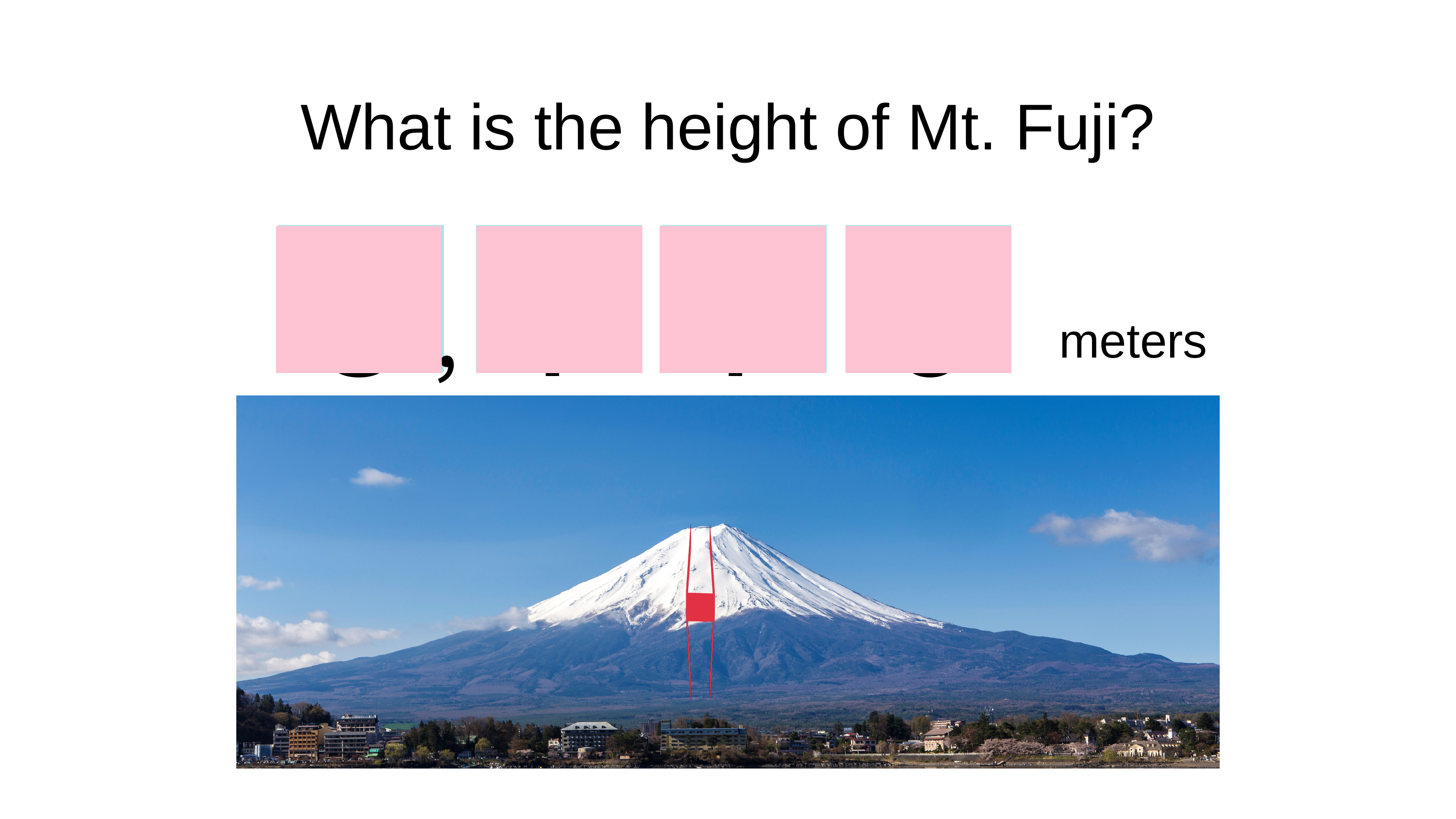

What is the height of Mt. Fuji?
3
7
7
6

，
meters